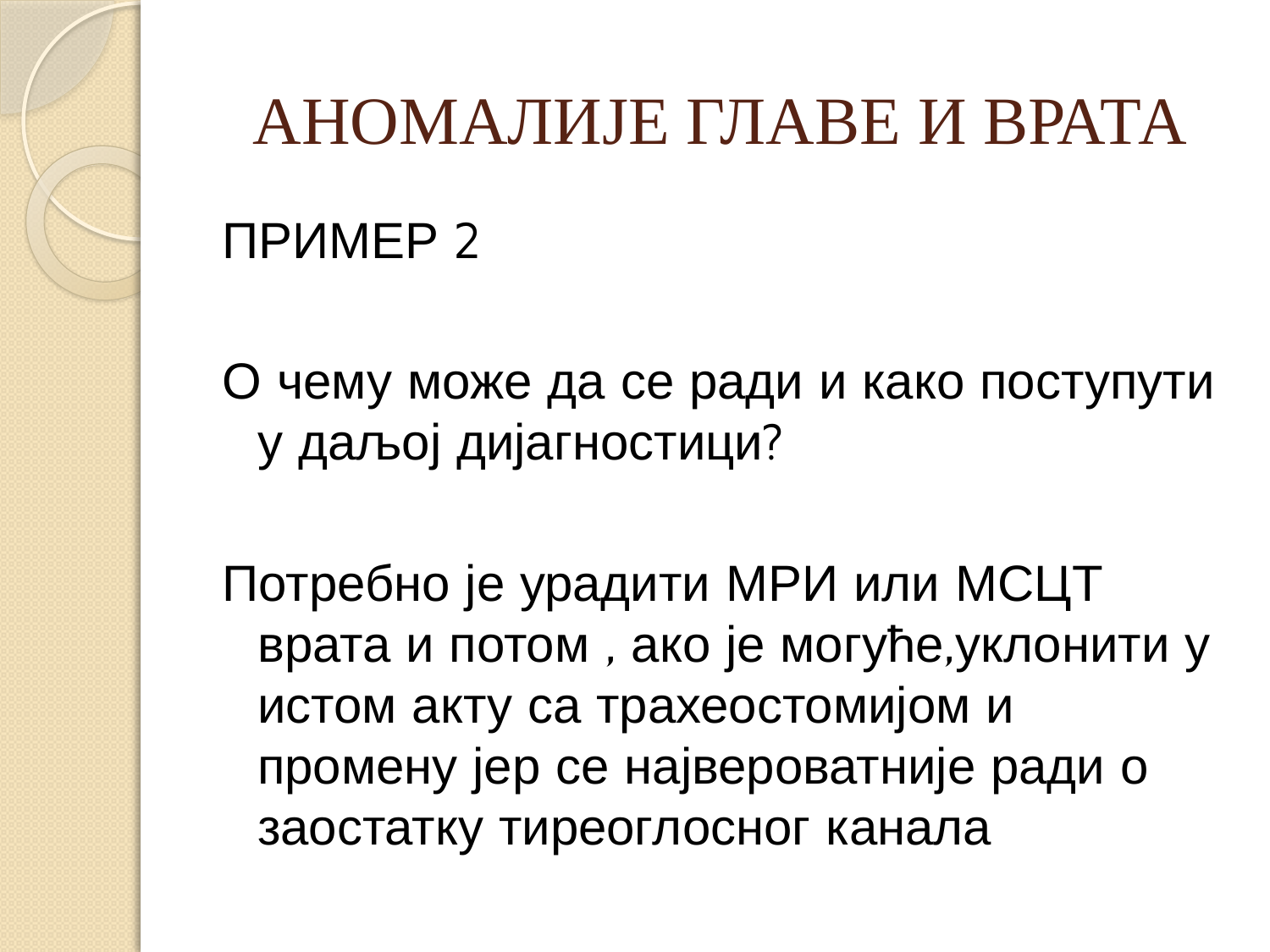

# АНОМАЛИЈЕ ГЛАВЕ И ВРАТА
ПРИМЕР 2

О чему може да се ради и како поступути у даљој дијагностици?

Потребно је урадити МРИ или МСЦТ врата и потом , ако је могуће,уклонити у истом акту са трахеостомијом и промену јер се највероватније ради о заостатку тиреоглосног канала